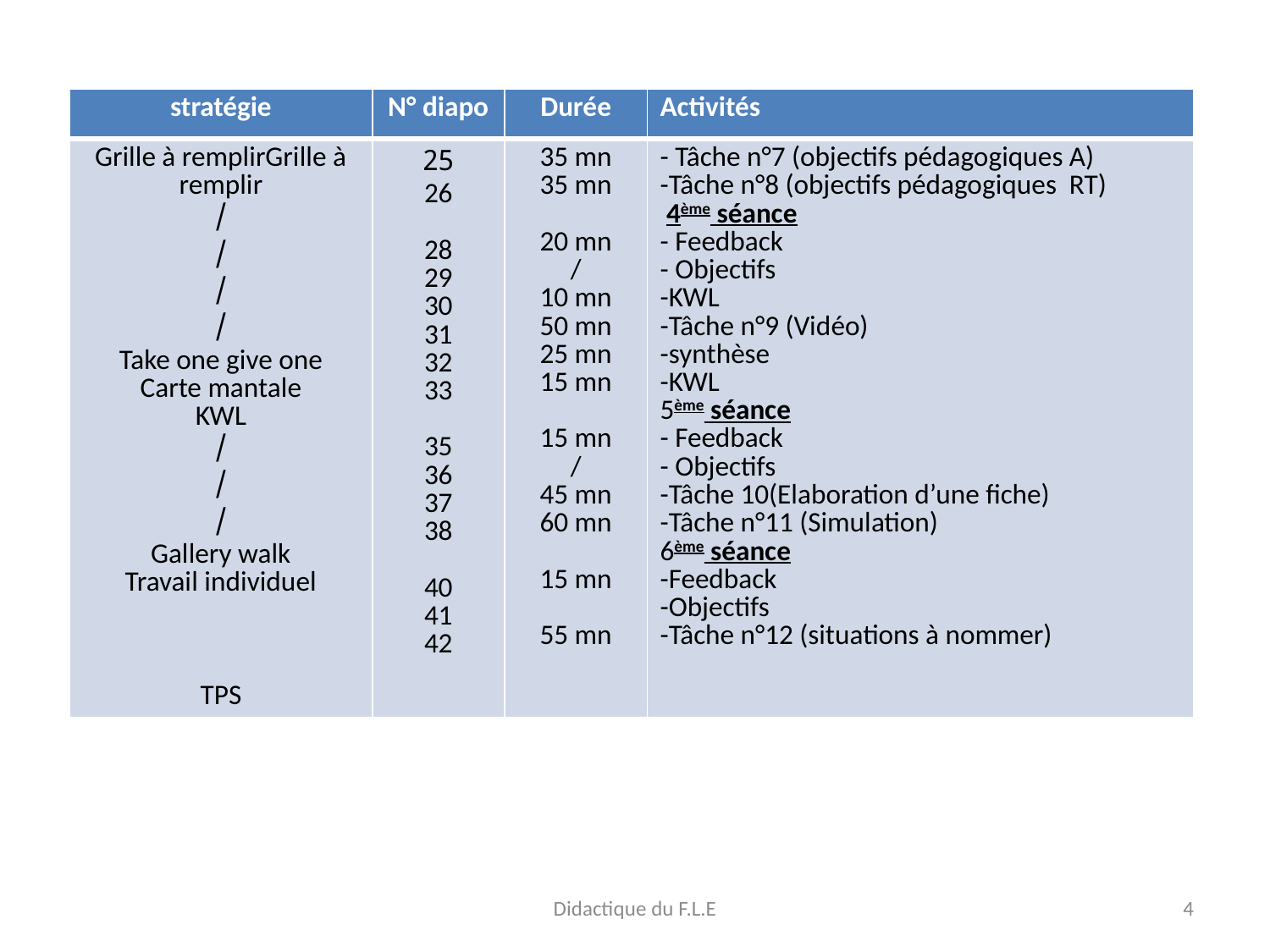

#
| stratégie | N° diapo | Durée | Activités |
| --- | --- | --- | --- |
| Grille à remplirGrille à remplir / / / / Take one give one Carte mantale KWL / / / Gallery walk Travail individuel TPS | 25 26 28 29 30 31 32 33 35 36 37 38 40 41 42 | 35 mn 35 mn 20 mn / 10 mn 50 mn 25 mn 15 mn 15 mn / 45 mn 60 mn 15 mn 55 mn | - Tâche n°7 (objectifs pédagogiques A) -Tâche n°8 (objectifs pédagogiques RT) 4ème séance - Feedback - Objectifs -KWL -Tâche n°9 (Vidéo) -synthèse -KWL 5ème séance - Feedback - Objectifs -Tâche 10(Elaboration d’une fiche) -Tâche n°11 (Simulation) 6ème séance -Feedback -Objectifs -Tâche n°12 (situations à nommer) |
Didactique du F.L.E
4